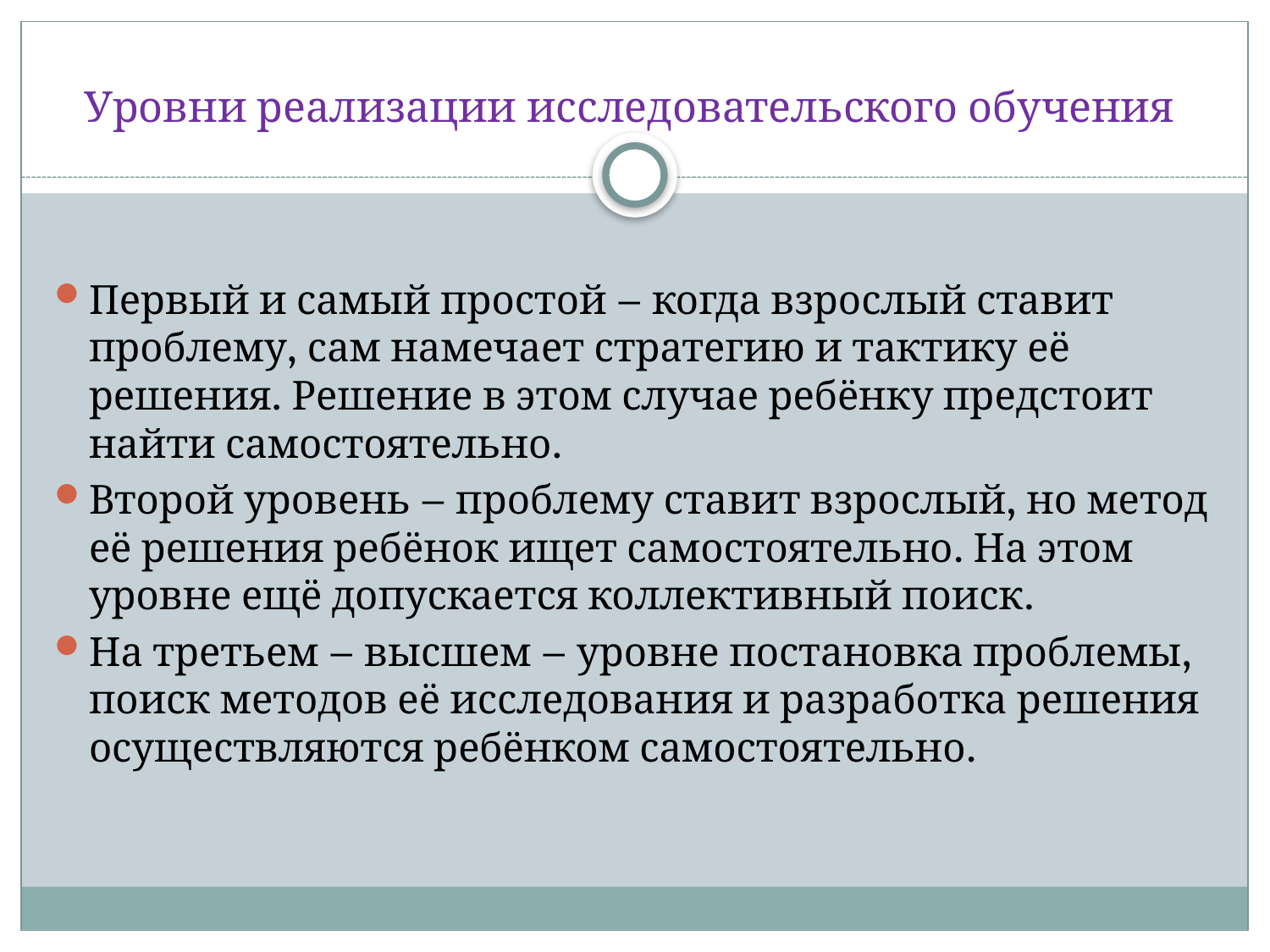

# Уровни реализации исследовательского обучения

Первый и самый простой – когда взрослый ставит проблему, сам намечает стратегию и тактику её решения. Решение в этом случае ребёнку предстоит найти самостоятельно.
Второй уровень – проблему ставит взрослый, но метод её решения ребёнок ищет самостоятельно. На этом уровне ещё допускается коллективный поиск.
На третьем – высшем – уровне постановка проблемы, поиск методов её исследования и разработка решения осуществляются ребёнком самостоятельно.